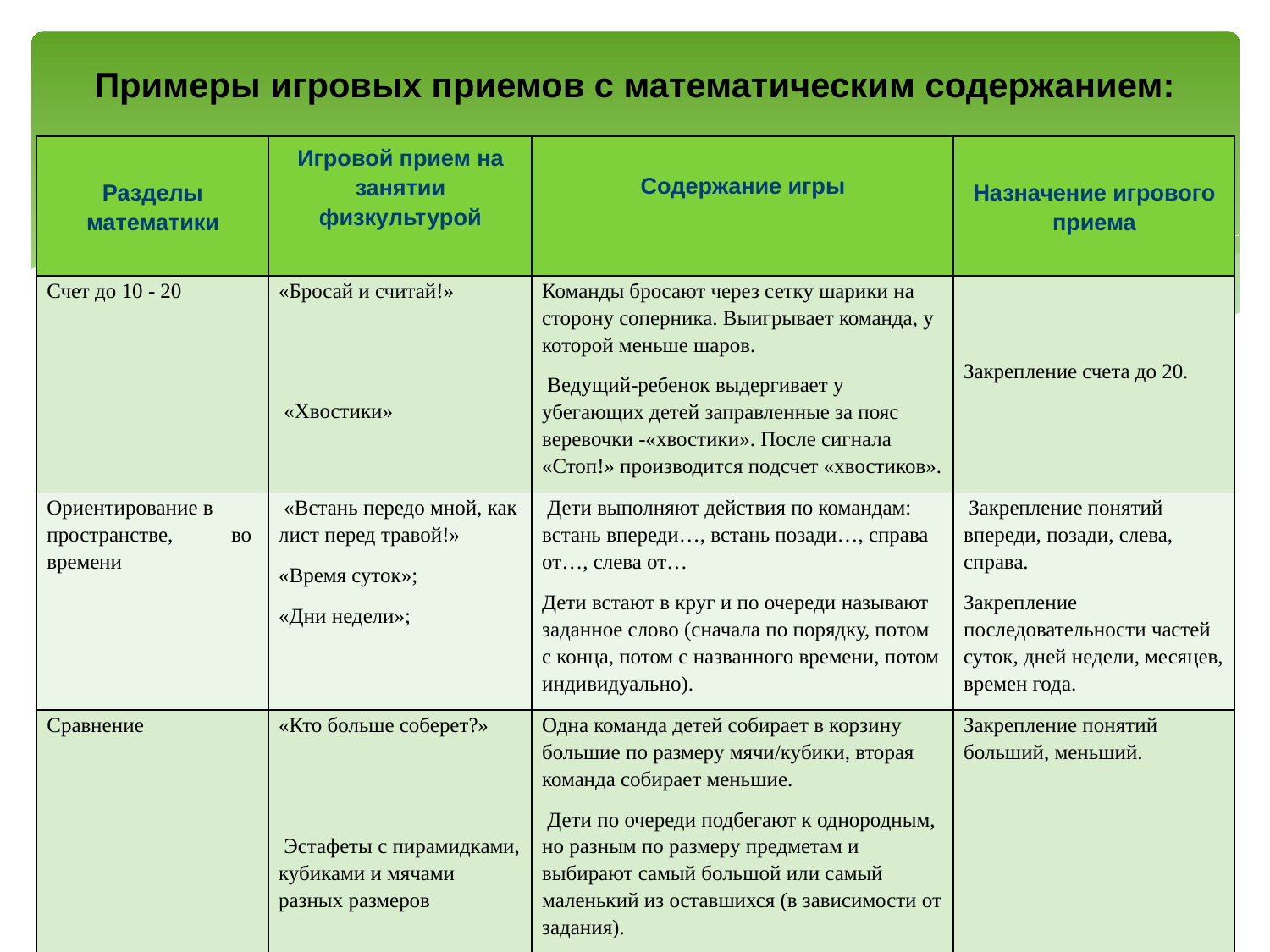

Примеры игровых приемов с математическим содержанием:
| Разделы математики | Игровой прием на занятии физкультурой | Содержание игры | Назначение игрового приема |
| --- | --- | --- | --- |
| Счет до 10 - 20 | «Бросай и считай!»      «Хвостики» | Команды бросают через сетку шарики на сторону соперника. Выигрывает команда, у которой меньше шаров.  Ведущий-ребенок выдергивает у убегающих детей заправленные за пояс веревочки -«хвостики». После сигнала «Стоп!» производится подсчет «хвостиков». | Закрепление счета до 20. |
| Ориентирование в пространстве, во времени | «Встань передо мной, как лист перед травой!» «Время суток»; «Дни недели»; | Дети выполняют действия по командам: встань впереди…, встань позади…, справа от…, слева от… Дети встают в круг и по очереди называют заданное слово (сначала по порядку, потом с конца, потом с названного времени, потом индивидуально). | Закрепление понятий впереди, позади, слева, справа. Закрепление последовательности частей суток, дней недели, месяцев, времен года. |
| Сравнение | «Кто больше соберет?»      Эстафеты с пирамидками, кубиками и мячами разных размеров | Одна команда детей собирает в корзину большие по размеру мячи/кубики, вторая команда собирает меньшие.  Дети по очереди подбегают к однородным, но разным по размеру предметам и выбирают самый большой или самый маленький из оставшихся (в зависимости от задания). | Закрепление понятий больший, меньший. |